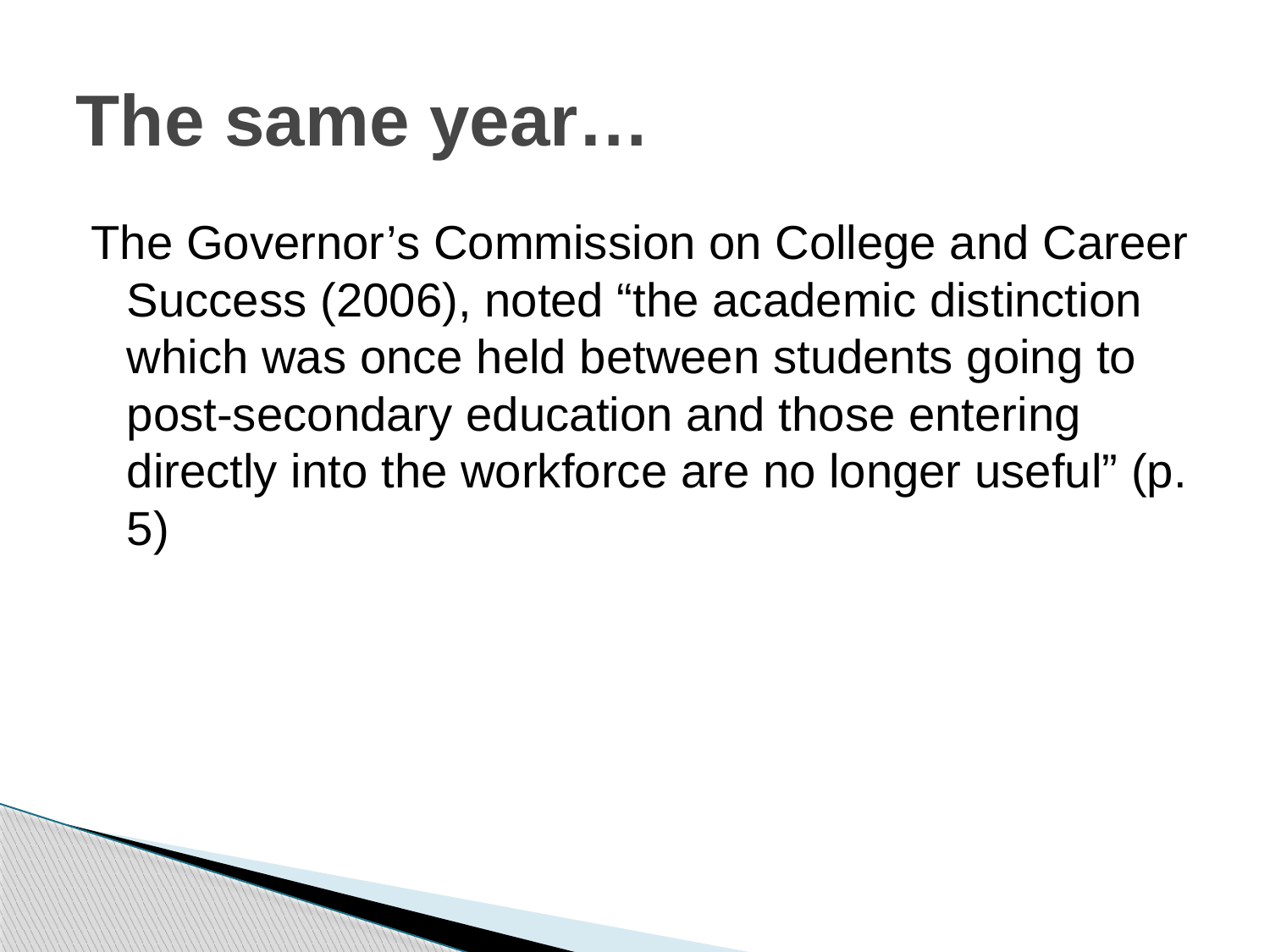

# The same year…
The Governor’s Commission on College and Career Success (2006), noted “the academic distinction which was once held between students going to post-secondary education and those entering directly into the workforce are no longer useful” (p. 5)